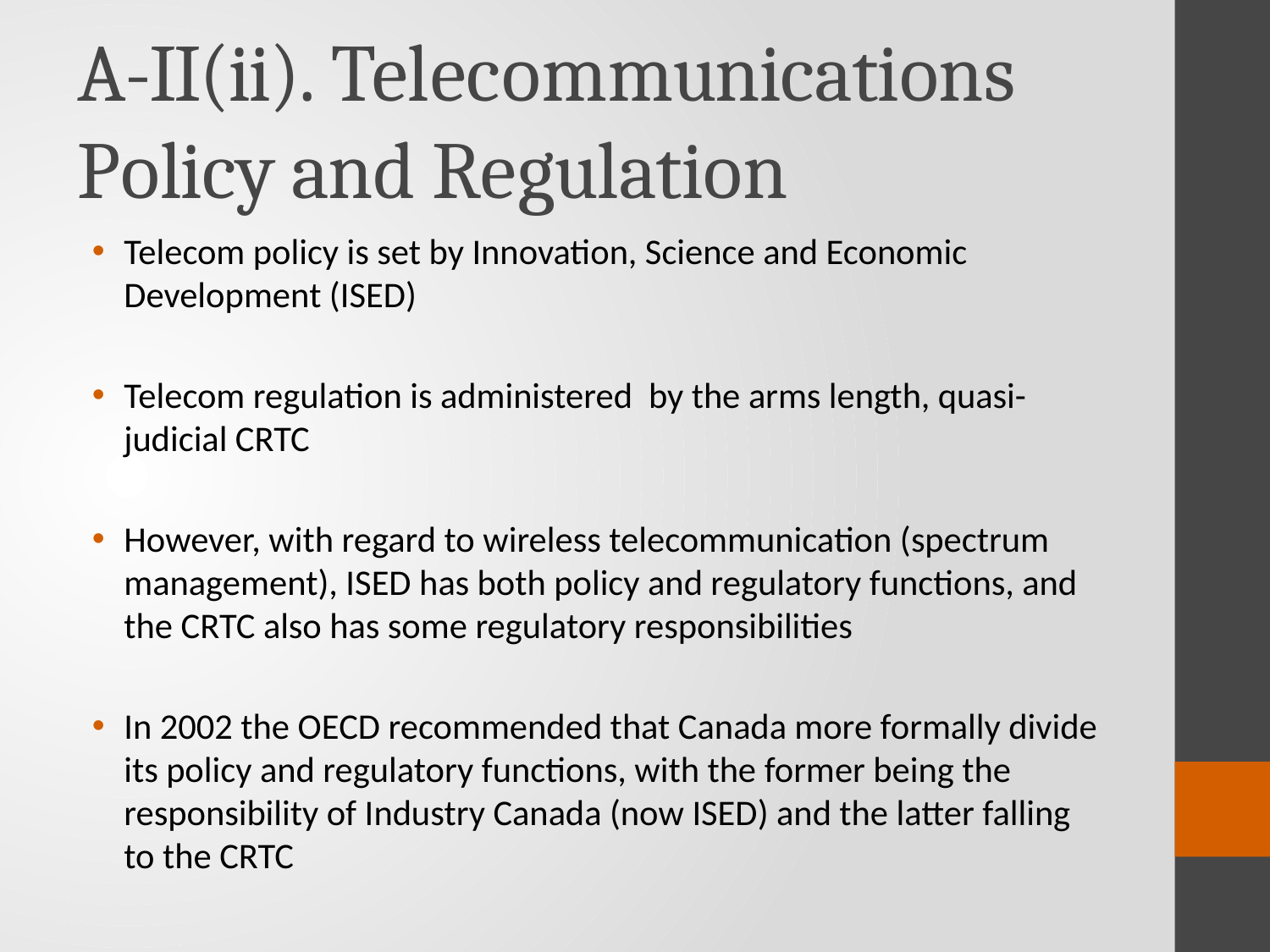

# A-II(ii). Telecommunications Policy and Regulation
Telecom policy is set by Innovation, Science and Economic Development (ISED)

Telecom regulation is administered  by the arms length, quasi-judicial CRTC

However, with regard to wireless telecommunication (spectrum management), ISED has both policy and regulatory functions, and the CRTC also has some regulatory responsibilities

In 2002 the OECD recommended that Canada more formally divide its policy and regulatory functions, with the former being the responsibility of Industry Canada (now ISED) and the latter falling to the CRTC